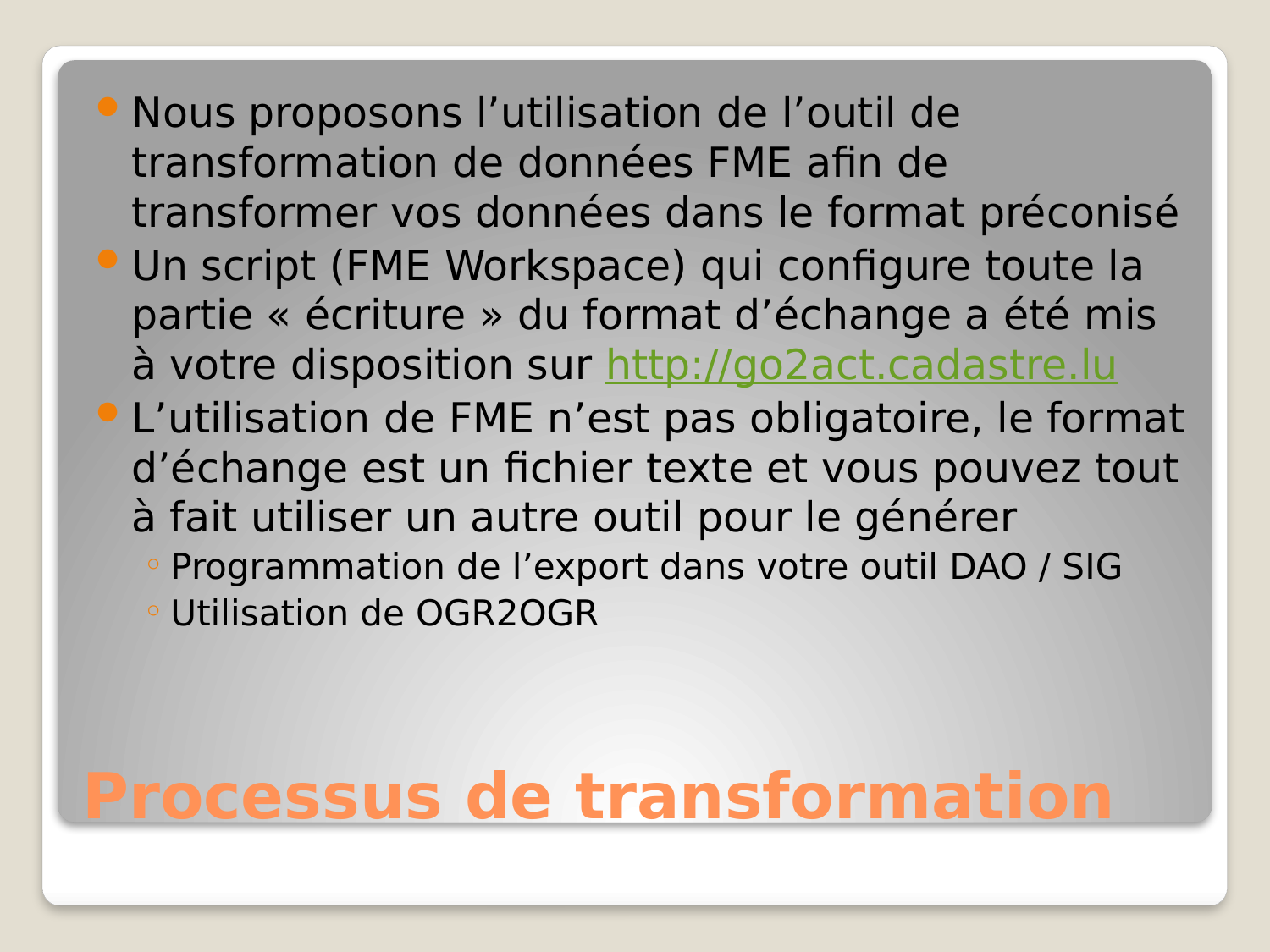

Nous proposons l’utilisation de l’outil de transformation de données FME afin de transformer vos données dans le format préconisé
Un script (FME Workspace) qui configure toute la partie « écriture » du format d’échange a été mis à votre disposition sur http://go2act.cadastre.lu
L’utilisation de FME n’est pas obligatoire, le format d’échange est un fichier texte et vous pouvez tout à fait utiliser un autre outil pour le générer
Programmation de l’export dans votre outil DAO / SIG
Utilisation de OGR2OGR
# Processus de transformation